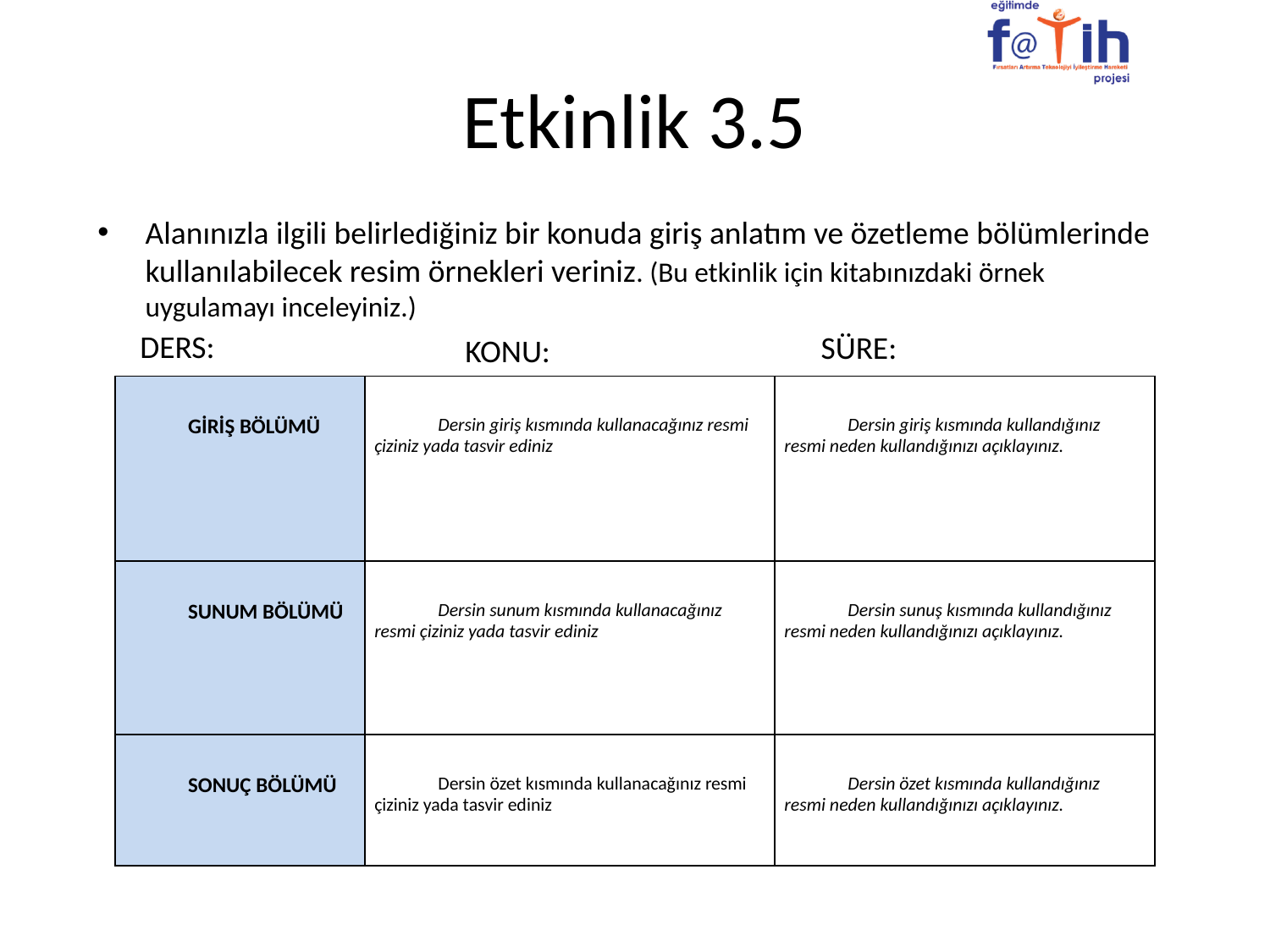

# Etkinlik 3.5
Alanınızla ilgili belirlediğiniz bir konuda giriş anlatım ve özetleme bölümlerinde kullanılabilecek resim örnekleri veriniz. (Bu etkinlik için kitabınızdaki örnek uygulamayı inceleyiniz.)

DERS:
SÜRE:
KONU:
| GİRİŞ BÖLÜMÜ | Dersin giriş kısmında kullanacağınız resmi çiziniz yada tasvir ediniz | Dersin giriş kısmında kullandığınız resmi neden kullandığınızı açıklayınız. |
| --- | --- | --- |
| SUNUM BÖLÜMÜ | Dersin sunum kısmında kullanacağınız resmi çiziniz yada tasvir ediniz | Dersin sunuş kısmında kullandığınız resmi neden kullandığınızı açıklayınız. |
| SONUÇ BÖLÜMÜ | Dersin özet kısmında kullanacağınız resmi çiziniz yada tasvir ediniz | Dersin özet kısmında kullandığınız resmi neden kullandığınızı açıklayınız. |